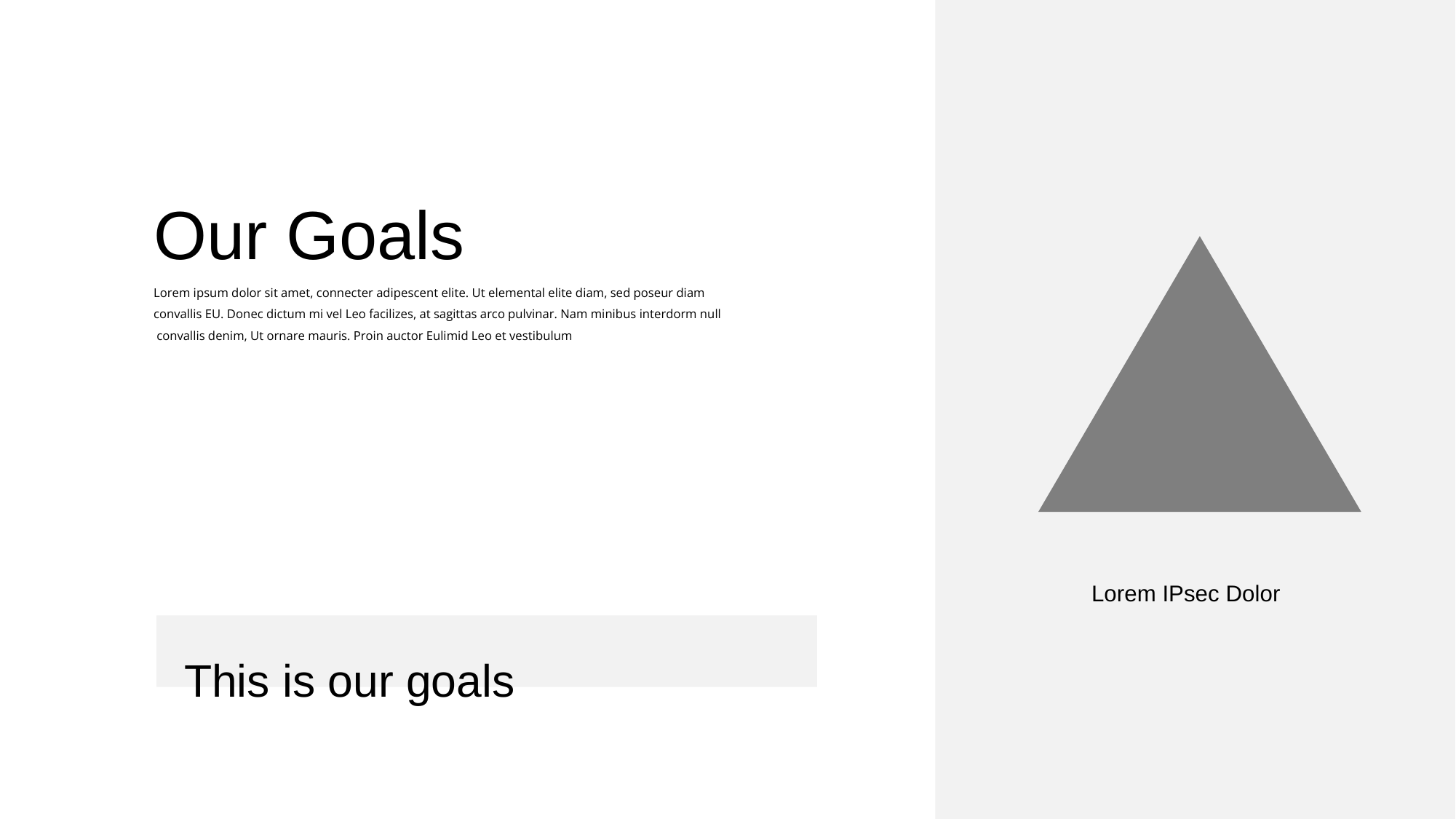

Our Goals

Lorem ipsum dolor sit amet, connecter adipescent elite. Ut elemental elite diam, sed poseur diam
convallis EU. Donec dictum mi vel Leo facilizes, at sagittas arco pulvinar. Nam minibus interdorm null
 convallis denim, Ut ornare mauris. Proin auctor Eulimid Leo et vestibulum
Lorem IPsec Dolor
This is our goals